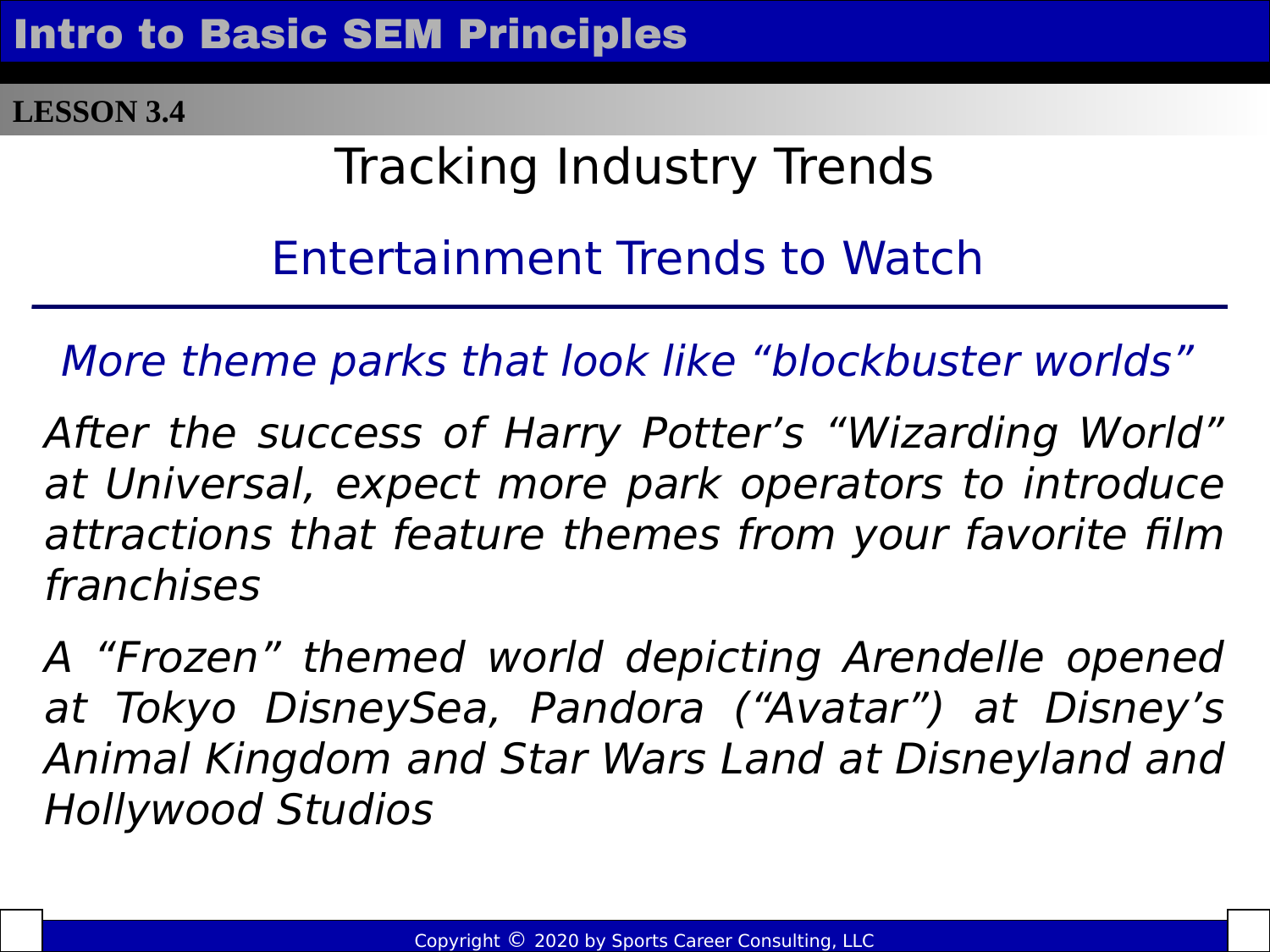

Intro to Basic SEM Principles
LESSON 3.4
Tracking Industry Trends
Entertainment Trends to Watch

More theme parks that look like “blockbuster worlds”
After the success of Harry Potter’s “Wizarding World” at Universal, expect more park operators to introduce attractions that feature themes from your favorite film franchises
A “Frozen” themed world depicting Arendelle opened at Tokyo DisneySea, Pandora (“Avatar”) at Disney’s Animal Kingdom and Star Wars Land at Disneyland and Hollywood Studios
Copyright © 2020 by Sports Career Consulting, LLC